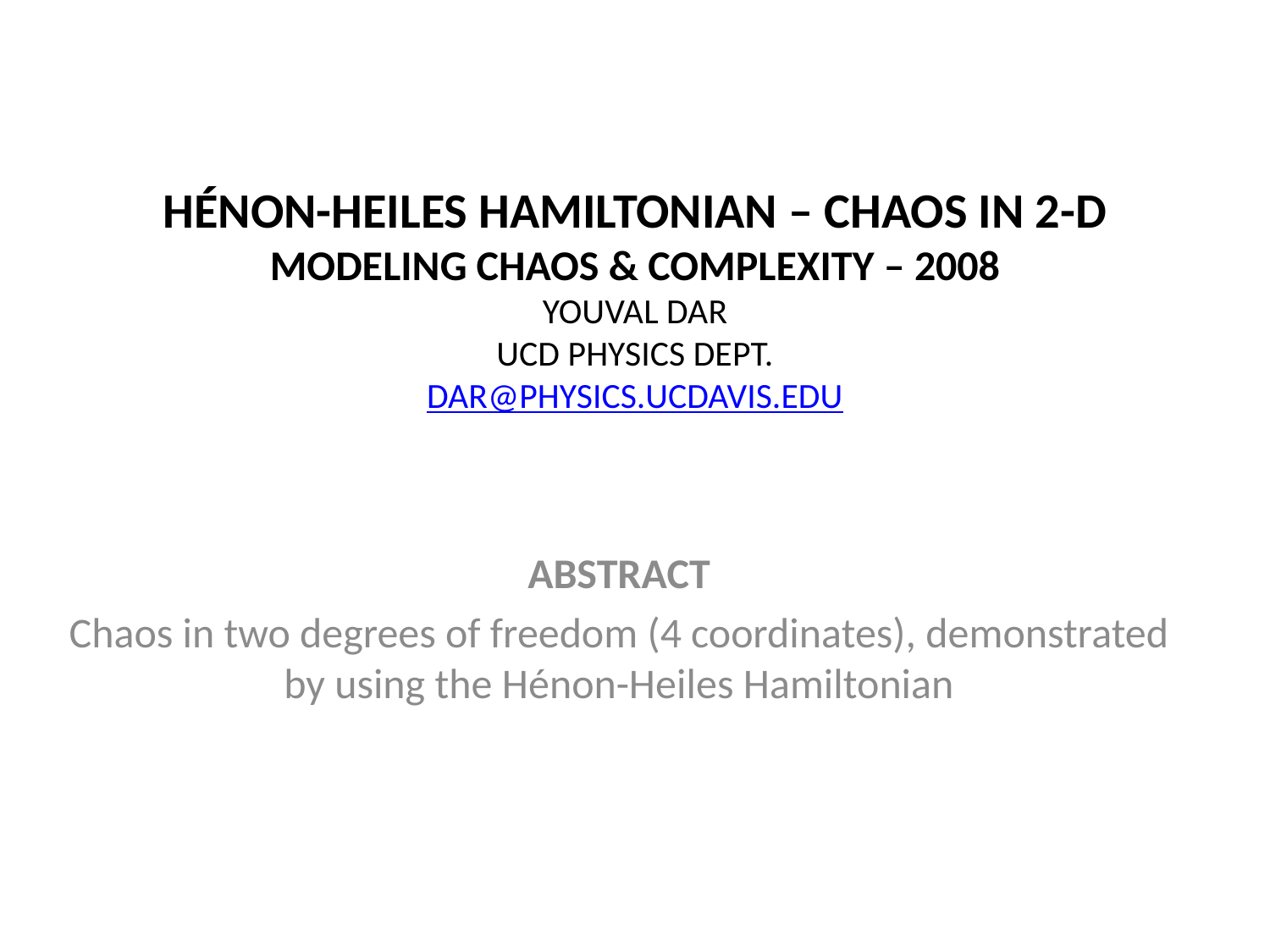

# Hénon-Heiles Hamiltonian – Chaos In 2-D Modeling Chaos & Complexity – 2008 Youval Dar UCD Physics Dept. dar@physics.ucdavis.edu
Abstract
Chaos in two degrees of freedom (4 coordinates), demonstrated by using the Hénon-Heiles Hamiltonian